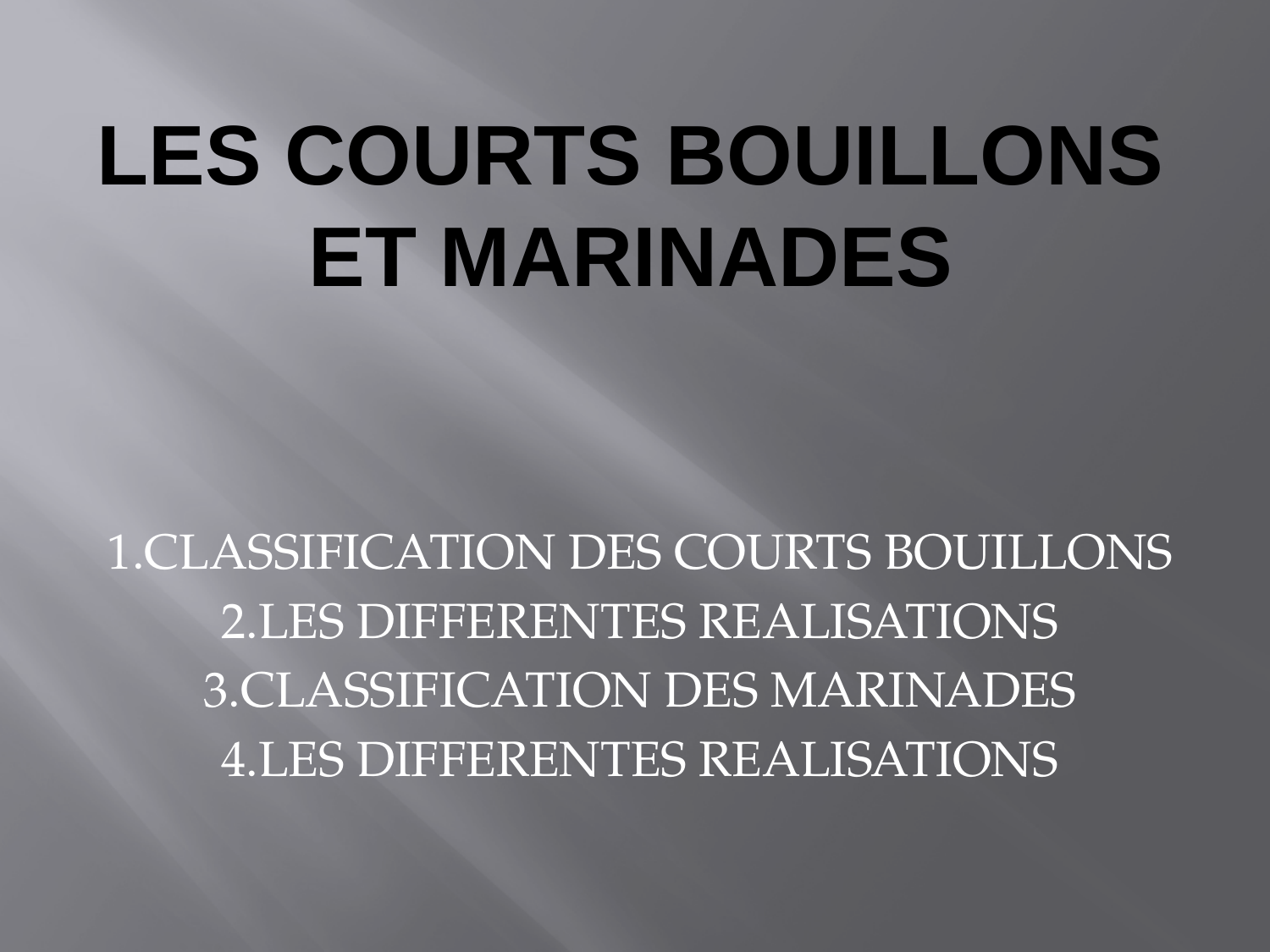

# LES courts bouillons et marinades
1.CLASSIFICATION DES COURTS BOUILLONS
2.LES DIFFERENTES REALISATIONS
3.CLASSIFICATION DES MARINADES
4.LES DIFFERENTES REALISATIONS